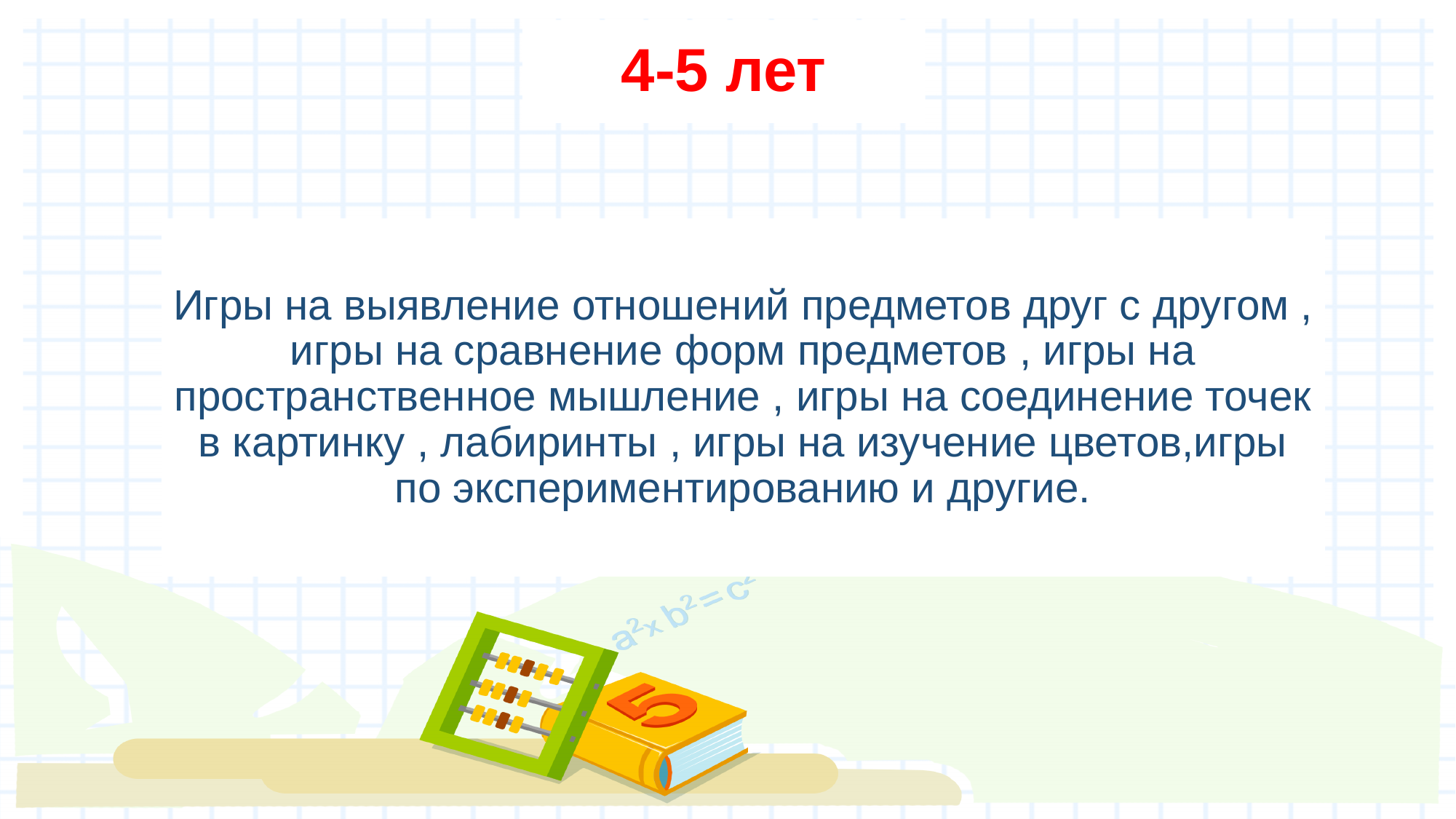

4-5 лет
# Игры на выявление отношений предметов друг с другом , игры на сравнение форм предметов , игры на пространственное мышление , игры на соединение точек в картинку , лабиринты , игры на изучение цветов,игры по экспериментированию и другие.